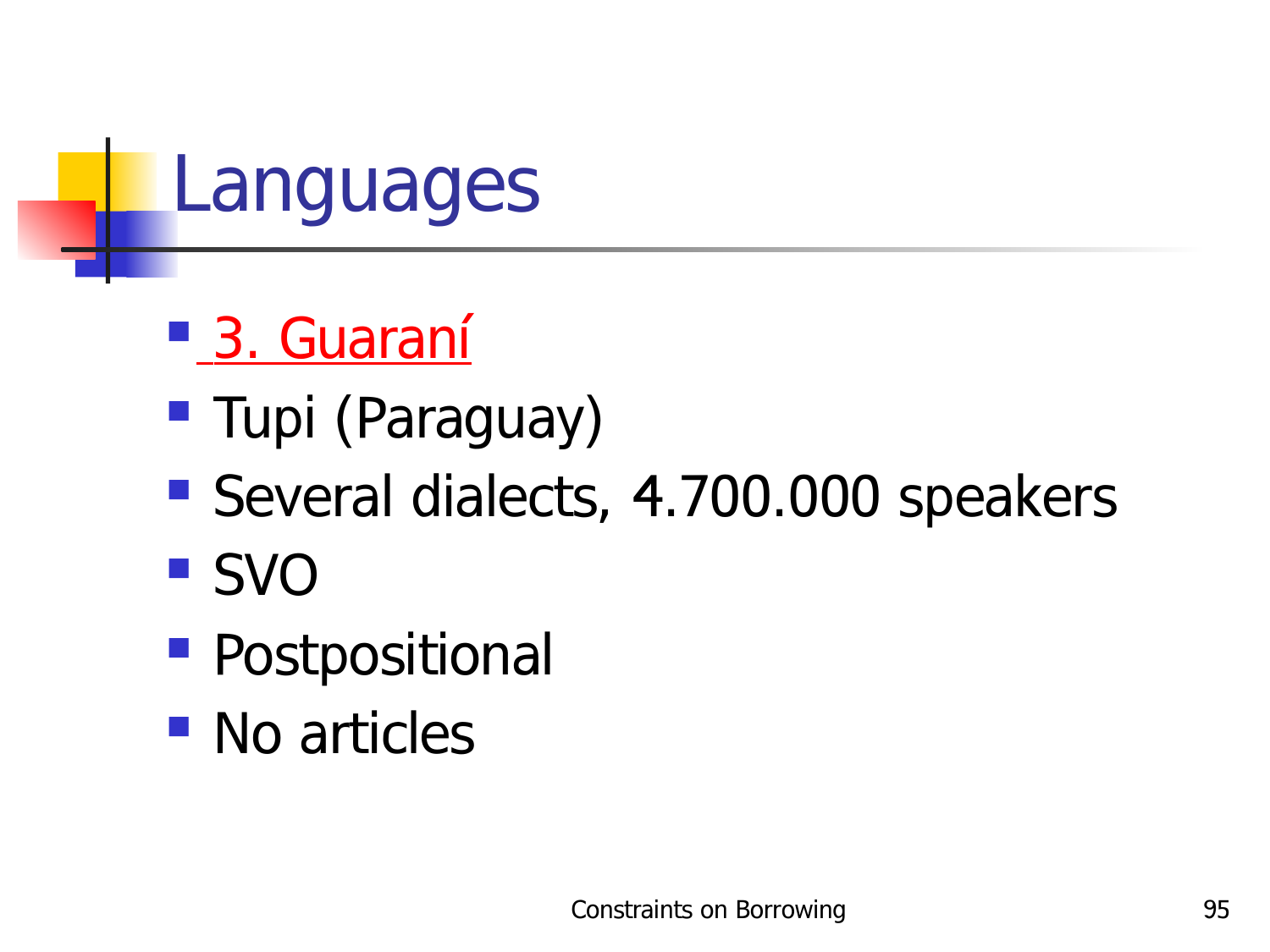

# Languages
 3. Guaraní
 Tupi (Paraguay)
 Several dialects, 4.700.000 speakers
 SVO
 Postpositional
 No articles
Constraints on Borrowing
95